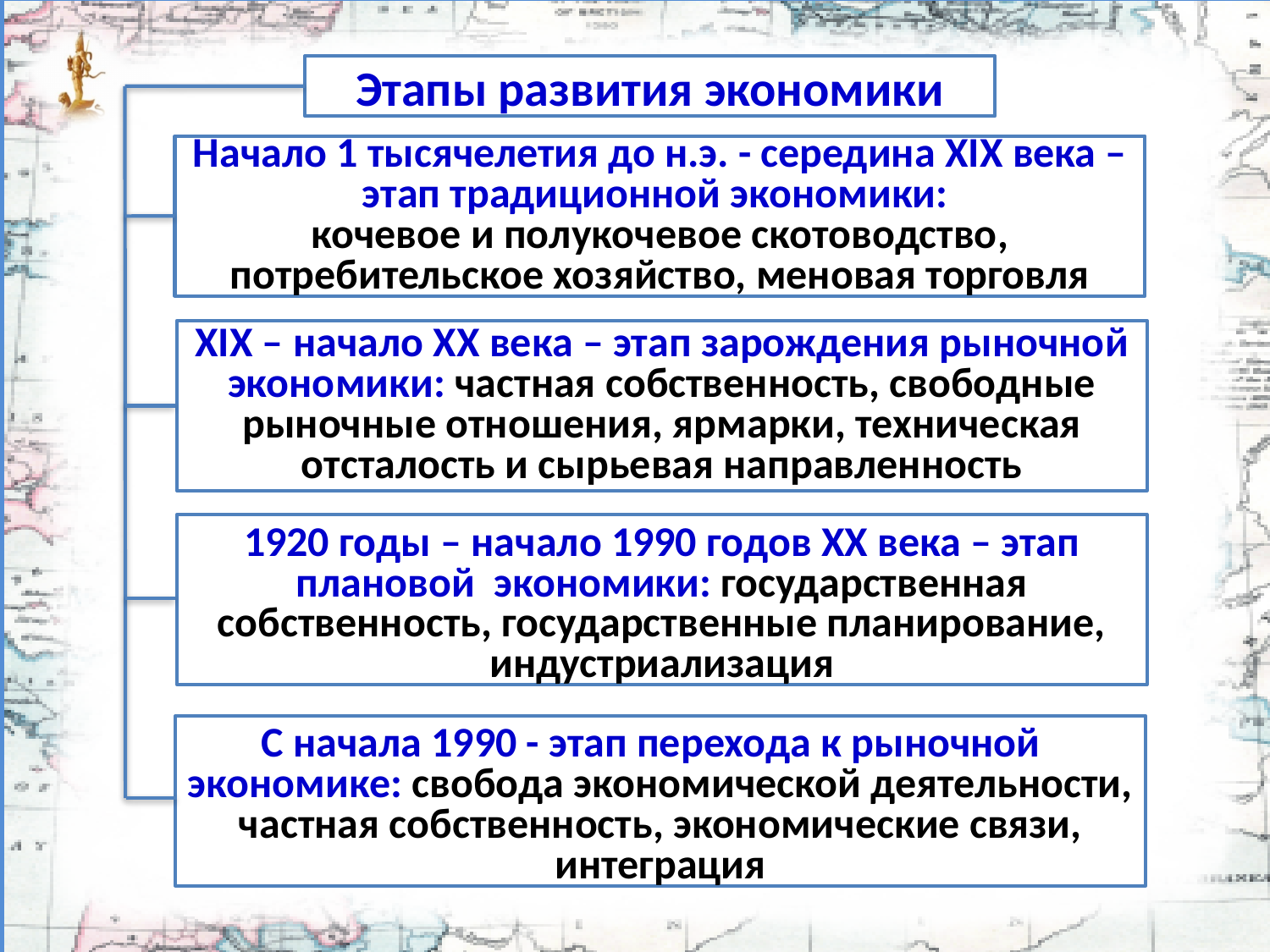

Этапы развития экономики
Начало 1 тысячелетия до н.э. - середина XIX века – этап традиционной экономики:
кочевое и полукочевое скотоводство, потребительское хозяйство, меновая торговля
XIX – начало XX века – этап зарождения рыночной экономики: частная собственность, свободные рыночные отношения, ярмарки, техническая отсталость и сырьевая направленность

1920 годы – начало 1990 годов XX века – этап плановой  экономики: государственная собственность, государственные планирование, индустриализация

С начала 1990 - этап перехода к рыночной   экономике: свобода экономической деятельности, частная собственность, экономические связи, интеграция